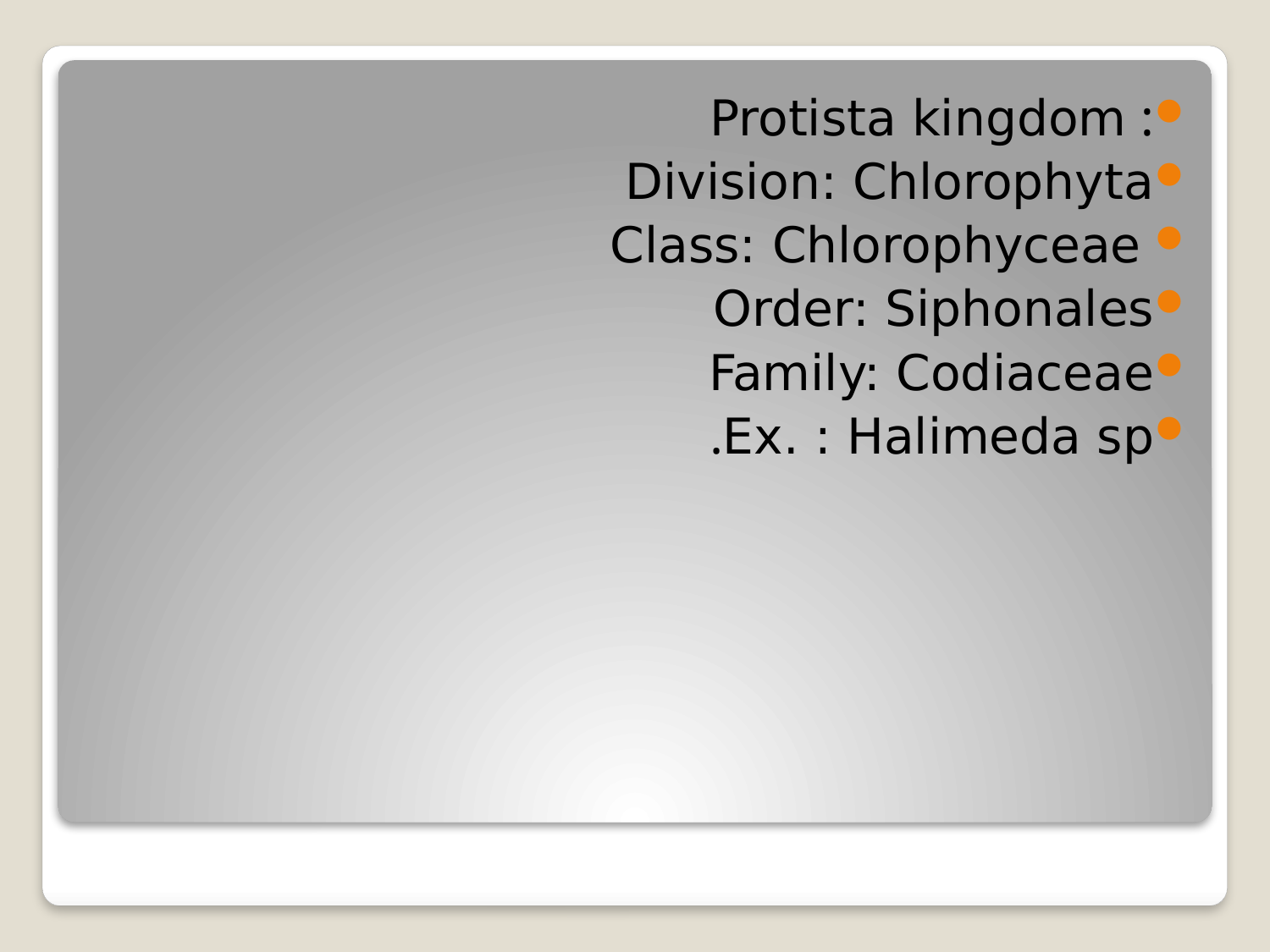

: Protista kingdom
Division: Chlorophyta
 Class: Chlorophyceae
Order: Siphonales
Family: Codiaceae
Ex. : Halimeda sp.